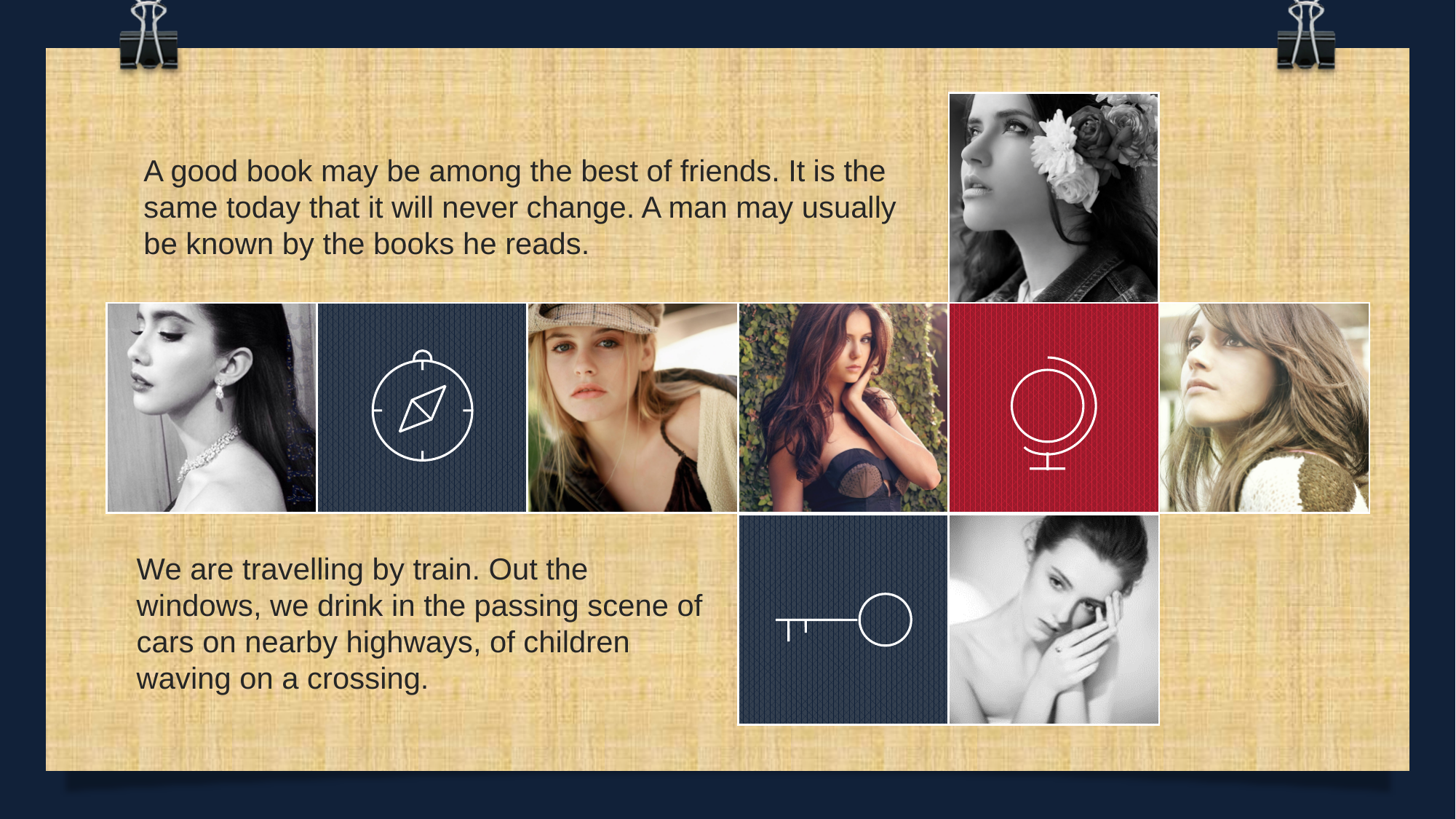

A good book may be among the best of friends. It is the same today that it will never change. A man may usually be known by the books he reads.

We are travelling by train. Out the windows, we drink in the passing scene of cars on nearby highways, of children waving on a crossing.